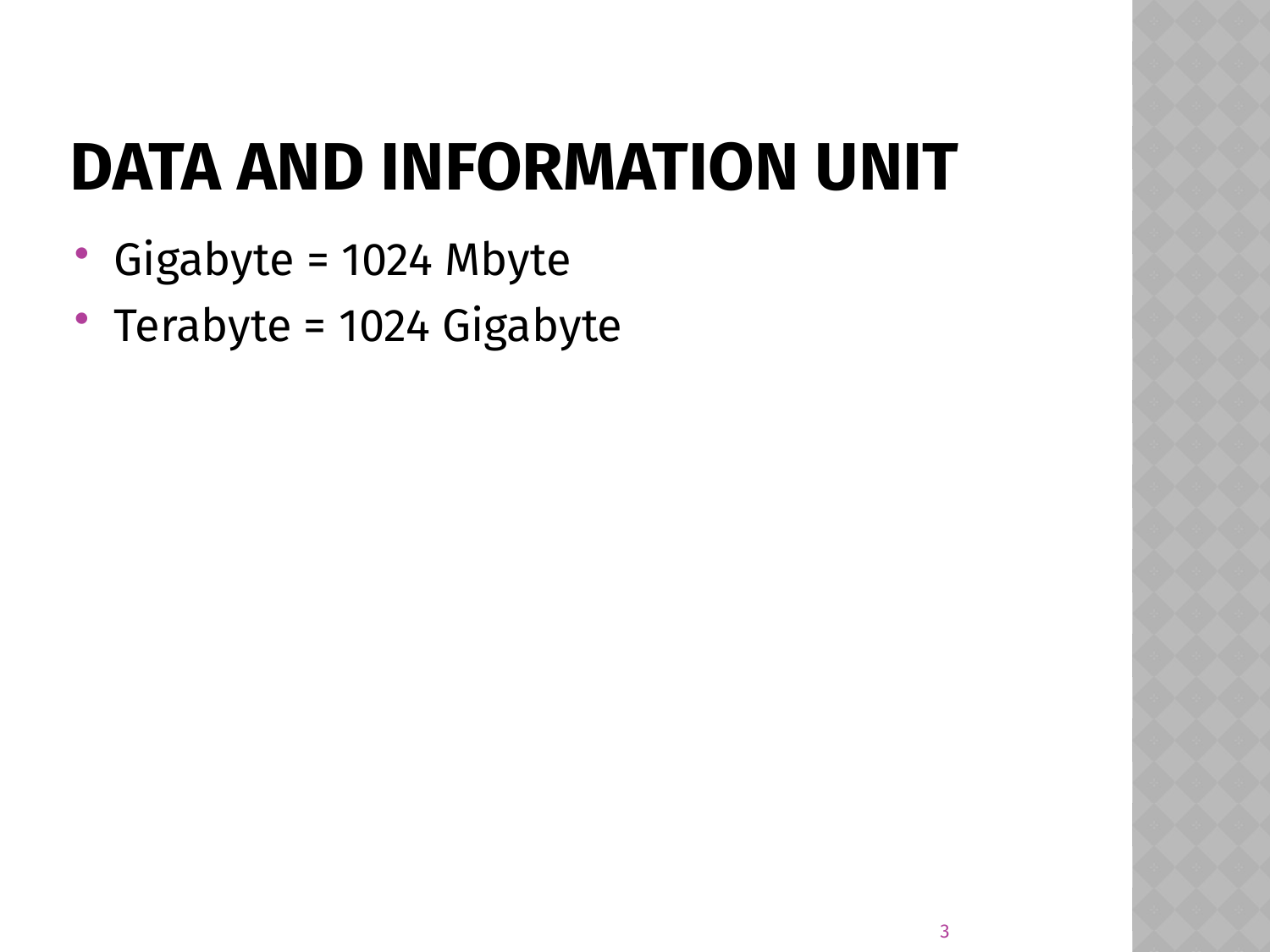

# Data and information unit
Gigabyte = 1024 Mbyte
Terabyte = 1024 Gigabyte

3